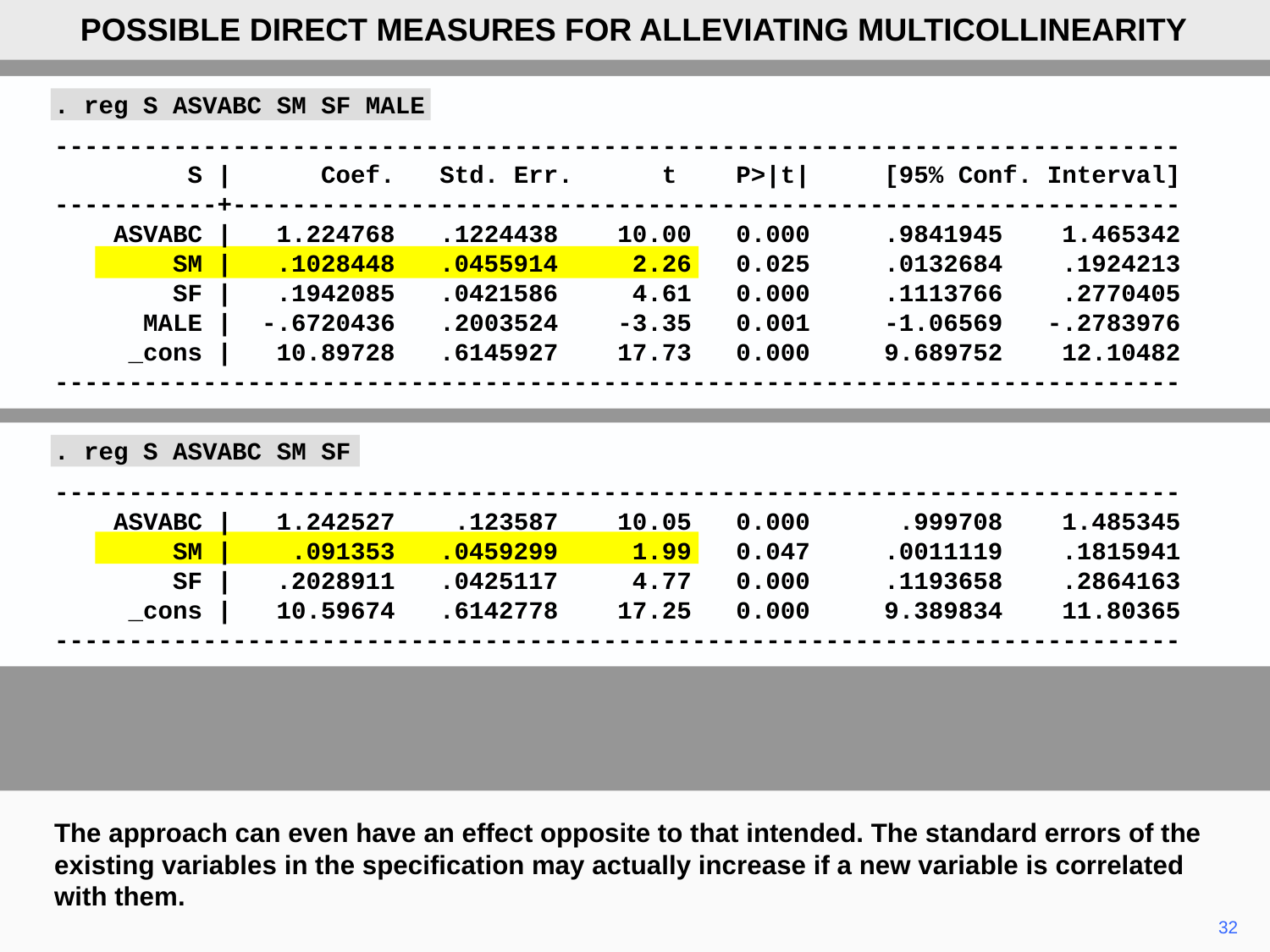

POSSIBLE DIRECT MEASURES FOR ALLEVIATING MULTICOLLINEARITY

. reg S ASVABC SM SF MALE
----------------------------------------------------------------------------
         S |      Coef.   Std. Err.      t    P>|t|     [95% Conf. Interval]
-----------+----------------------------------------------------------------
    ASVABC |   1.224768   .1224438    10.00   0.000     .9841945    1.465342
        SM |   .1028448   .0455914     2.26   0.025     .0132684    .1924213
        SF |   .1942085   .0421586     4.61   0.000     .1113766    .2770405
      MALE |  -.6720436   .2003524    -3.35   0.001     -1.06569   -.2783976
     _cons |   10.89728   .6145927    17.73   0.000     9.689752    12.10482
----------------------------------------------------------------------------

. reg S ASVABC SM SF
----------------------------------------------------------------------------
    ASVABC |   1.242527    .123587    10.05   0.000      .999708    1.485345
        SM |    .091353   .0459299     1.99   0.047     .0011119    .1815941
        SF |   .2028911   .0425117     4.77   0.000     .1193658    .2864163
     _cons |   10.59674   .6142778    17.25   0.000     9.389834    11.80365
----------------------------------------------------------------------------

The approach can even have an effect opposite to that intended. The standard errors of the existing variables in the specification may actually increase if a new variable is correlated with them.

32